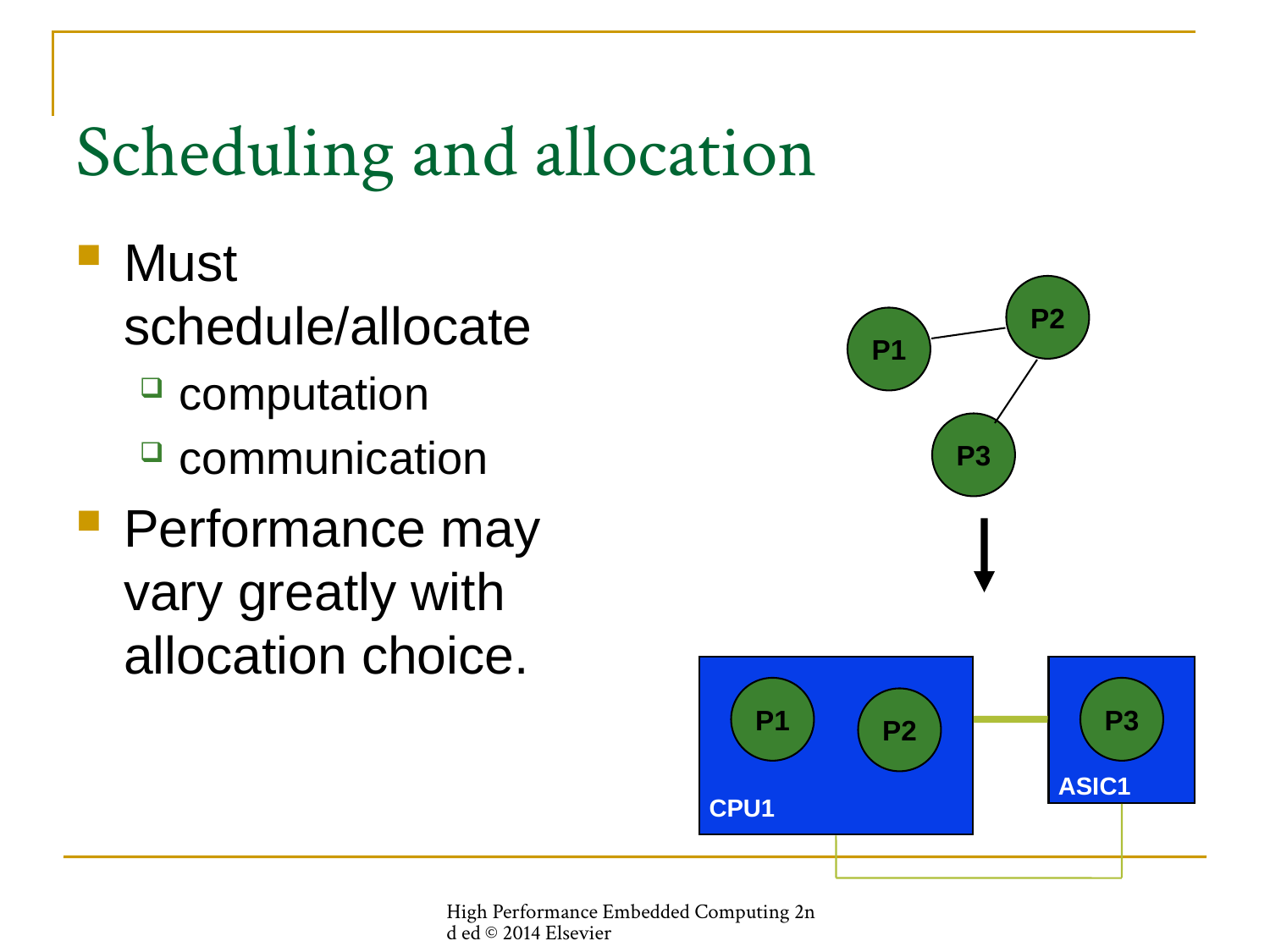

# Scheduling and allocation
Must schedule/allocate
computation
communication
Performance may vary greatly with allocation choice.
P2
P1

P3

P1
P3
P2

ASIC1
CPU1

High Performance Embedded Computing 2nd ed © 2014 Elsevier